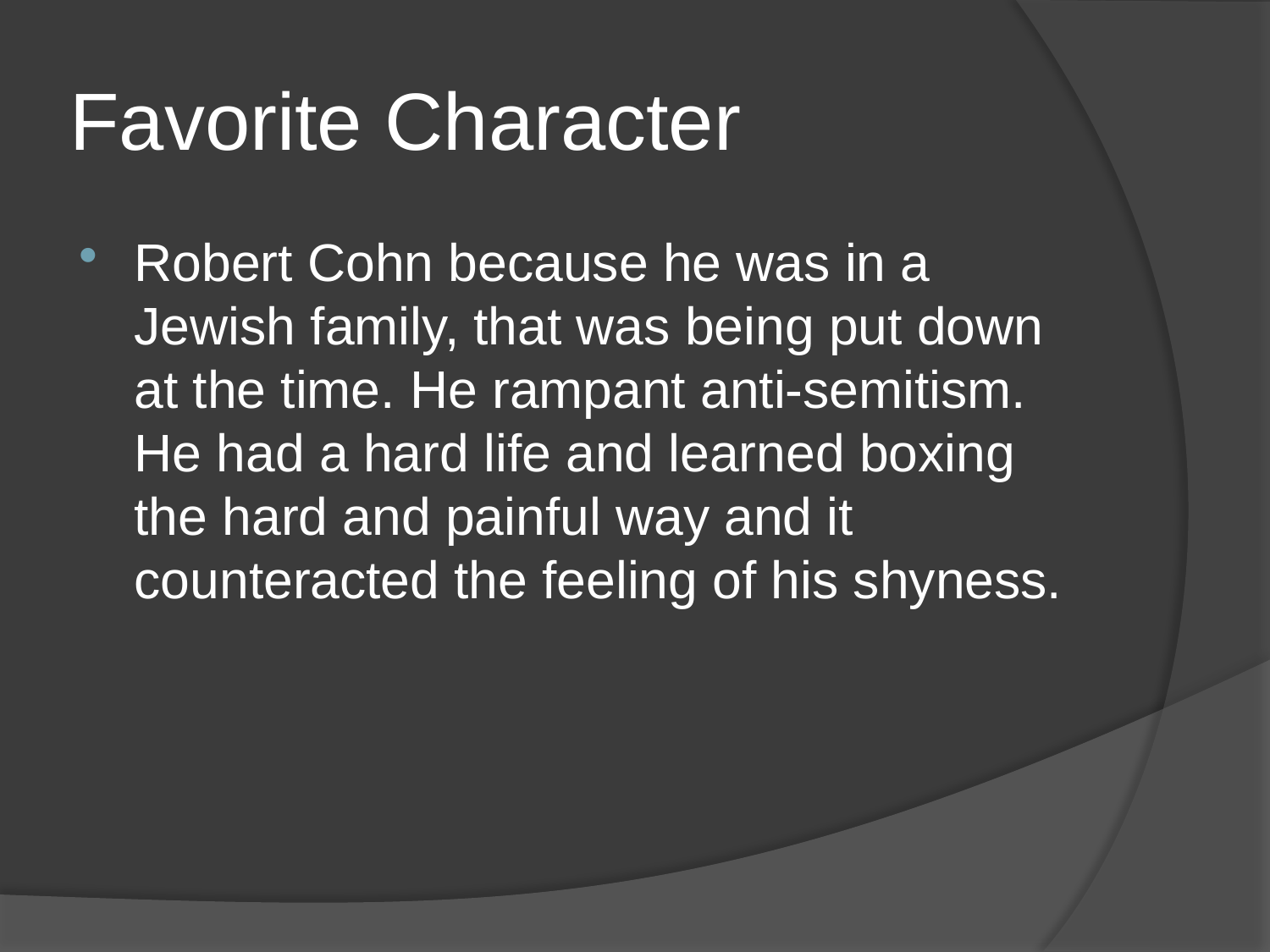

# Favorite Character
Robert Cohn because he was in a Jewish family, that was being put down at the time. He rampant anti-semitism. He had a hard life and learned boxing the hard and painful way and it counteracted the feeling of his shyness.